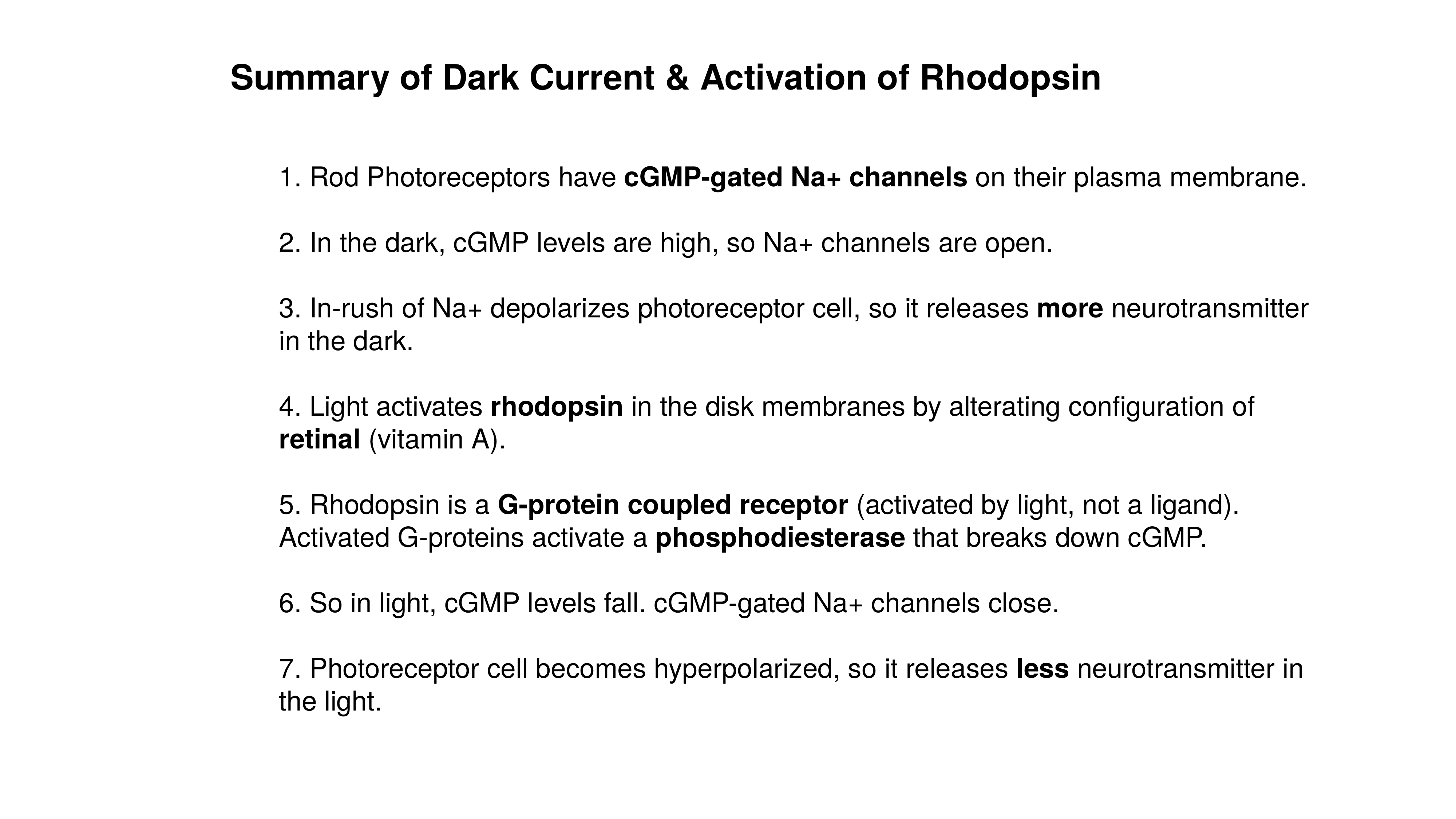

Summary of Dark Current & Activation of Rhodopsin
1. Rod Photoreceptors have cGMP-gated Na+ channels on their plasma membrane.

2. In the dark, cGMP levels are high, so Na+ channels are open.

3. In-rush of Na+ depolarizes photoreceptor cell, so it releases more neurotransmitter in the dark.

4. Light activates rhodopsin in the disk membranes by alterating configuration of retinal (vitamin A).

5. Rhodopsin is a G-protein coupled receptor (activated by light, not a ligand). Activated G-proteins activate a phosphodiesterase that breaks down cGMP.

6. So in light, cGMP levels fall. cGMP-gated Na+ channels close.

7. Photoreceptor cell becomes hyperpolarized, so it releases less neurotransmitter in the light.